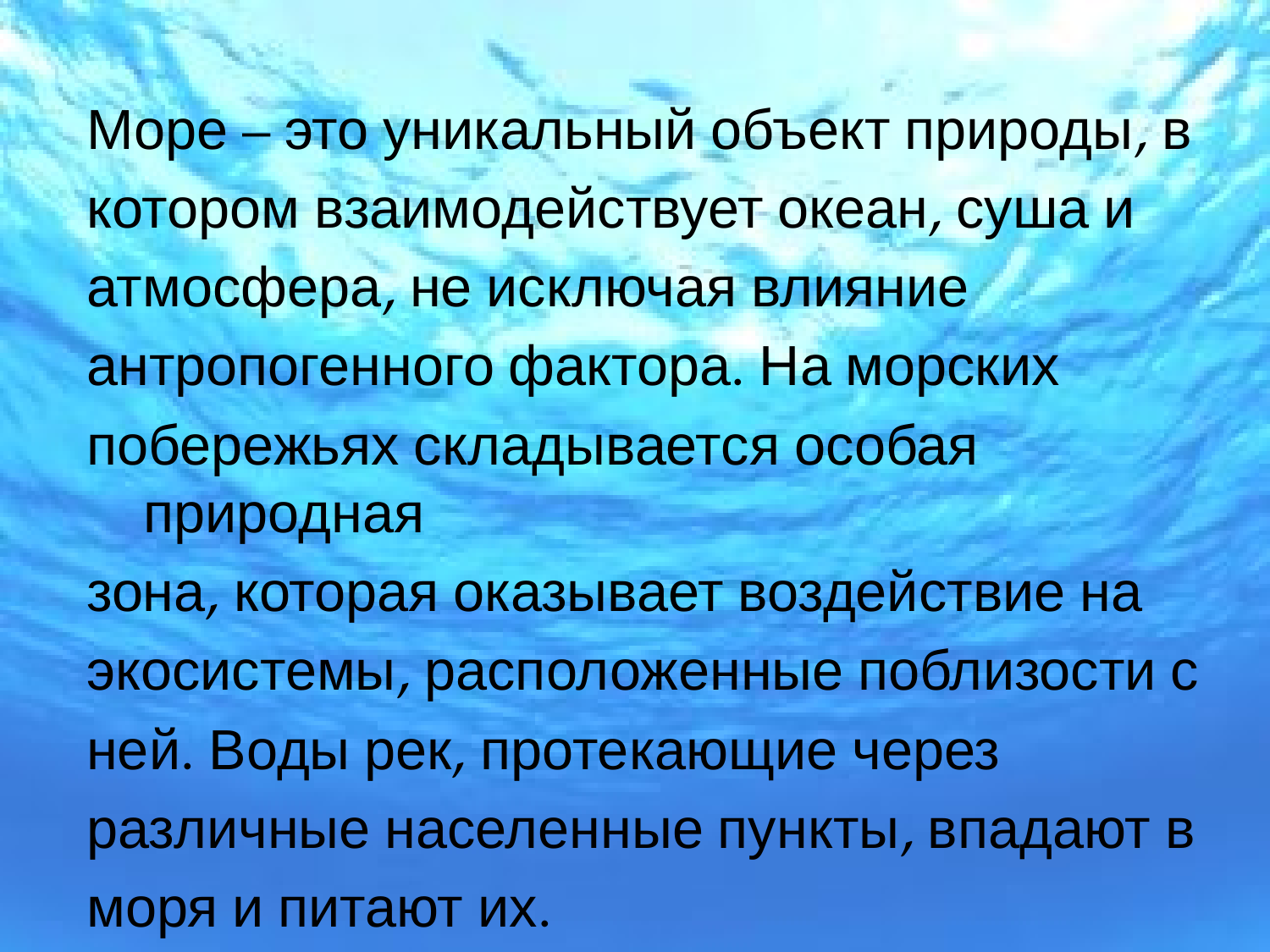

Море – это уникальный объект природы, в
котором взаимодействует океан, суша и
атмосфера, не исключая влияние
антропогенного фактора. На морских
побережьях складывается особая природная
зона, которая оказывает воздействие на
экосистемы, расположенные поблизости с
ней. Воды рек, протекающие через
различные населенные пункты, впадают в
моря и питают их.